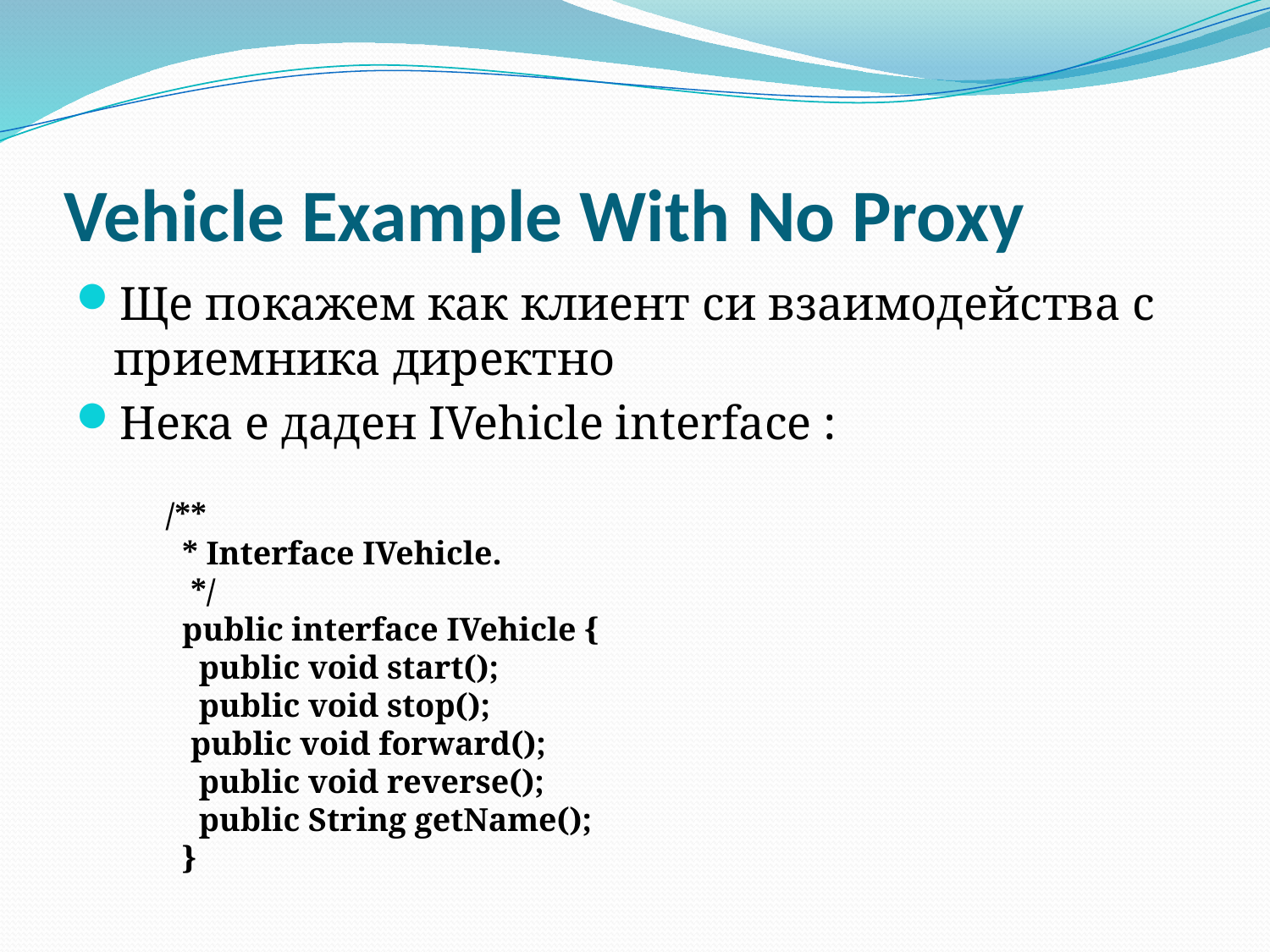

# Vehicle Example With No Proxy
Ще покажем как клиент си взаимодейства с приемника директно
Нека е даден IVehicle interface :
 /**
   * Interface IVehicle.
    */
   public interface IVehicle {
     public void start();
     public void stop();
    public void forward();
     public void reverse();
     public String getName();
   }